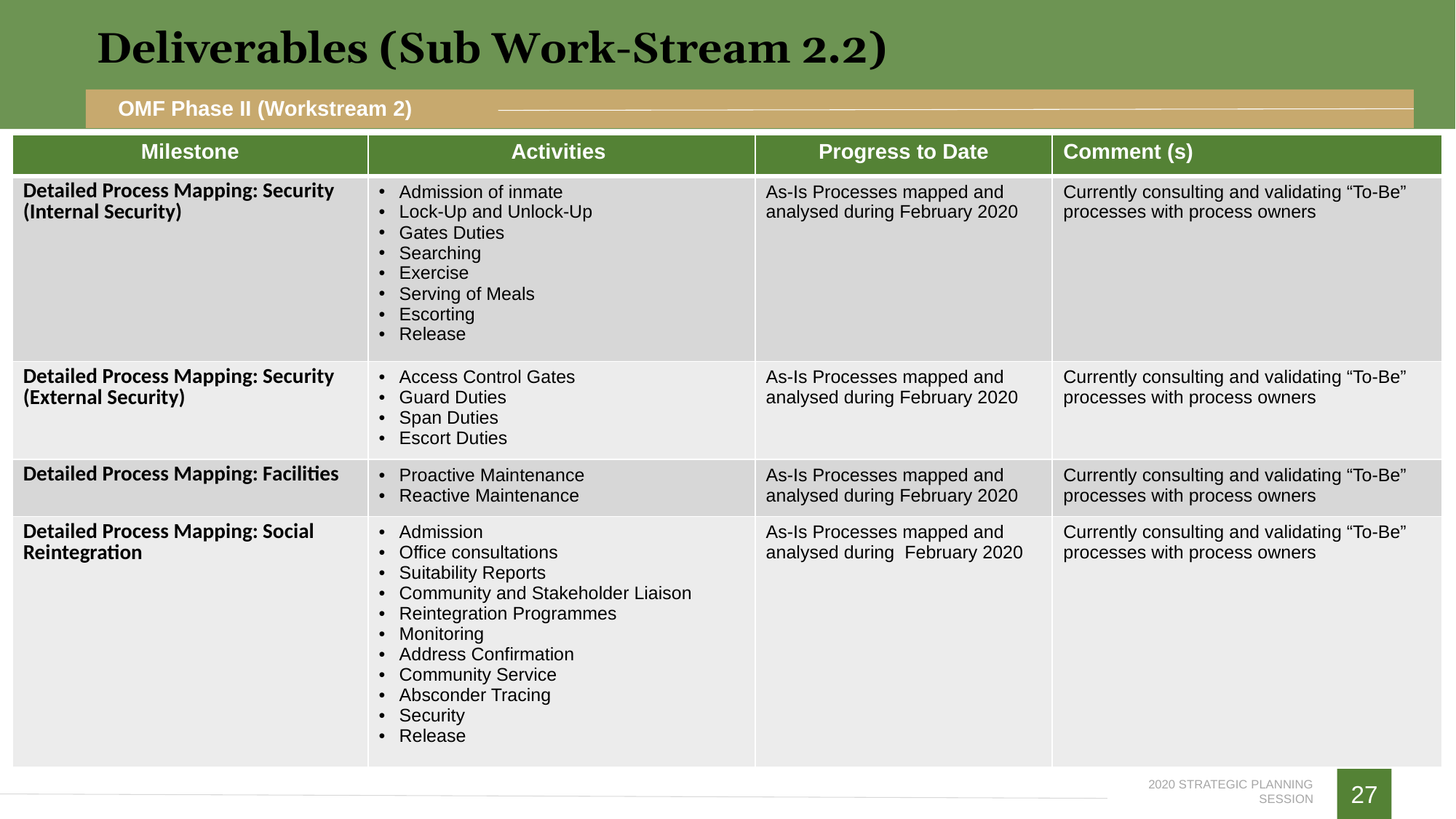

Deliverables (Sub Work-Stream 2.2)
OMF Phase II (Workstream 2)
| Milestone | Activities | Progress to Date | Comment (s) |
| --- | --- | --- | --- |
| Detailed Process Mapping: Security (Internal Security) | Admission of inmate Lock-Up and Unlock-Up Gates Duties Searching Exercise Serving of Meals Escorting Release | As-Is Processes mapped and analysed during February 2020 | Currently consulting and validating “To-Be” processes with process owners |
| Detailed Process Mapping: Security (External Security) | Access Control Gates Guard Duties Span Duties Escort Duties | As-Is Processes mapped and analysed during February 2020 | Currently consulting and validating “To-Be” processes with process owners |
| Detailed Process Mapping: Facilities | Proactive Maintenance Reactive Maintenance | As-Is Processes mapped and analysed during February 2020 | Currently consulting and validating “To-Be” processes with process owners |
| Detailed Process Mapping: Social Reintegration | Admission Office consultations Suitability Reports Community and Stakeholder Liaison Reintegration Programmes Monitoring Address Confirmation Community Service Absconder Tracing Security Release | As-Is Processes mapped and analysed during February 2020 | Currently consulting and validating “To-Be” processes with process owners |
Sub Workstream 0 Leader (C GITO)